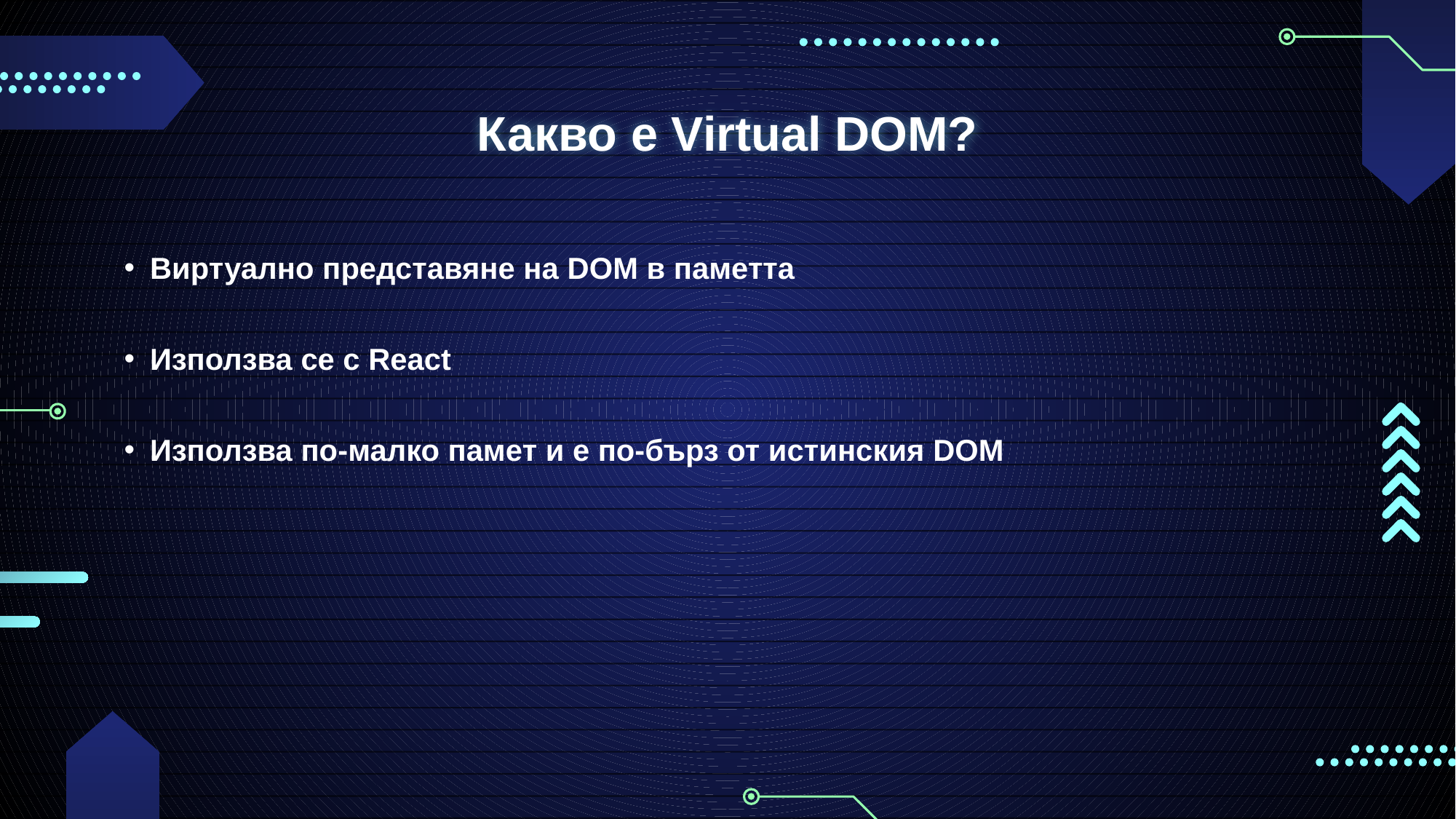

# Какво е Virtual DOM?
Виртуално представяне на DOM в паметта
Използва се с React
Използва по-малко памет и е по-бърз от истинския DOM